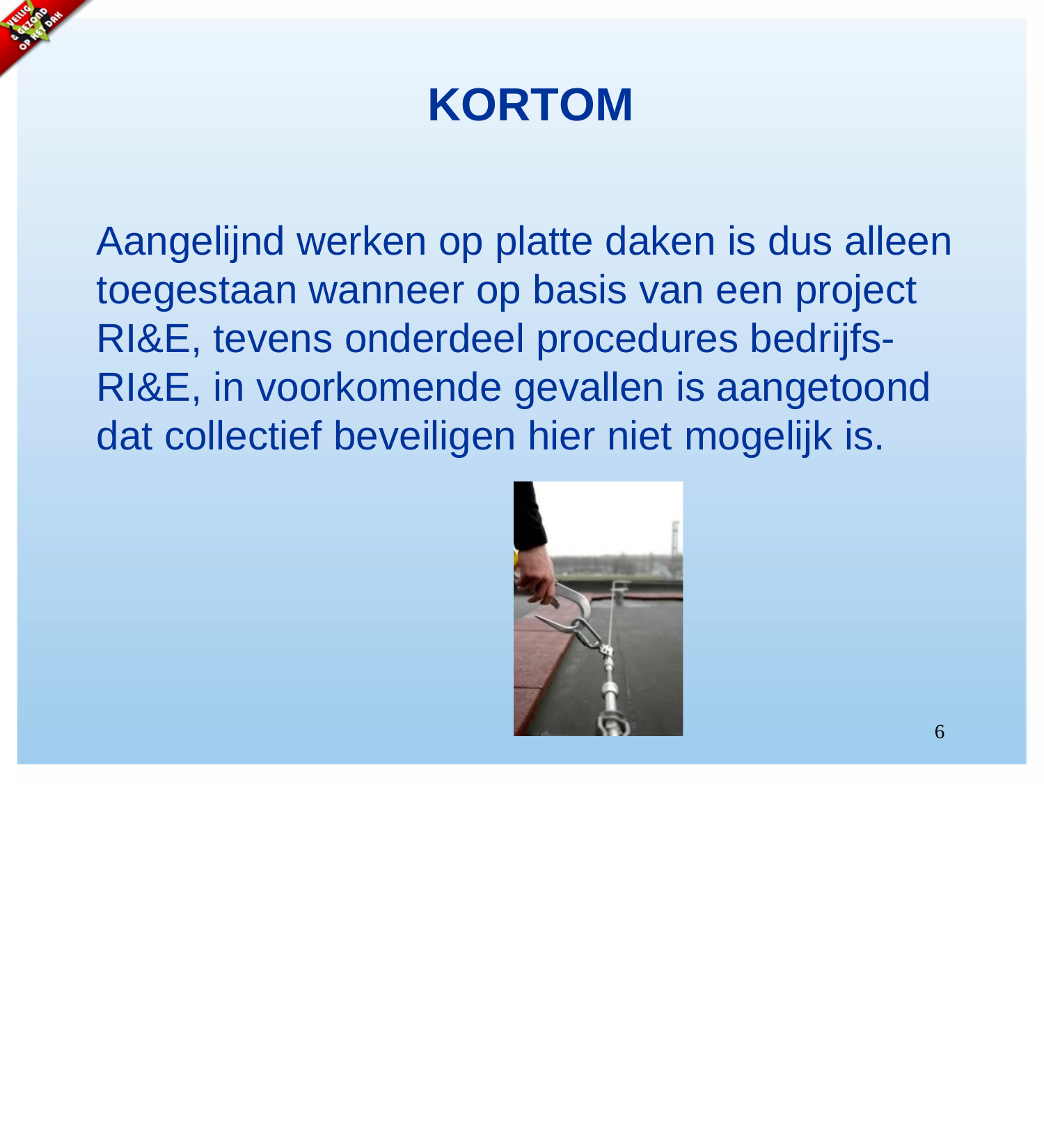

# KORTOM
Aangelijnd werken op platte daken is dus alleen  toegestaan wanneer op basis van een project  RI&E, tevens onderdeel procedures bedrijfs-  RI&E, in voorkomende gevallen is aangetoond  dat collectief beveiligen hier niet mogelijk is.

6